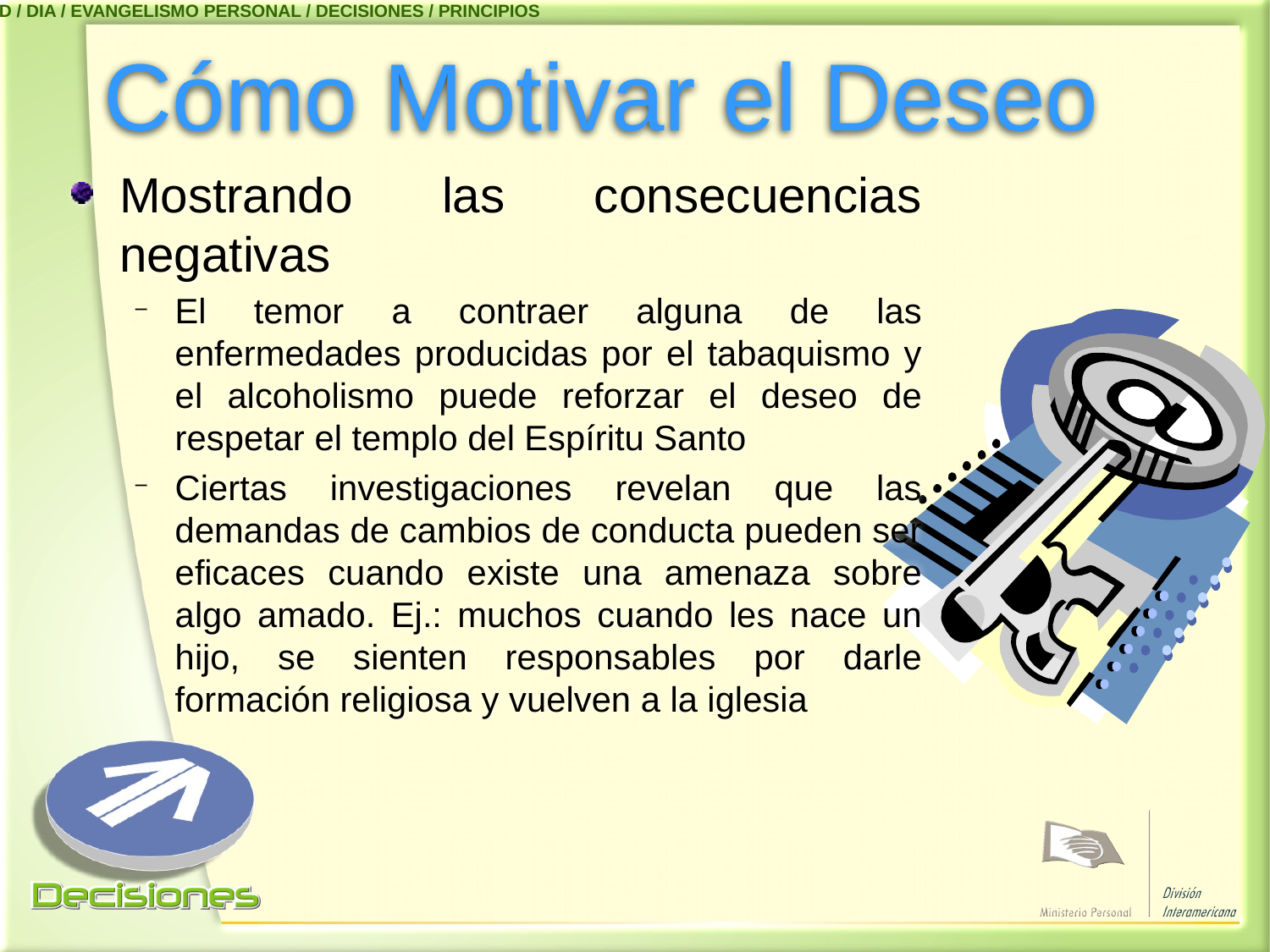

IASD / DIA / EVANGELISMO PERSONAL / DECISIONES / PRINCIPIOS
# Cómo Motivar el Deseo
Mostrando las consecuencias negativas
El temor a contraer alguna de las enfermedades producidas por el tabaquismo y el alcoholismo puede reforzar el deseo de respetar el templo del Espíritu Santo
Ciertas investigaciones revelan que las demandas de cambios de conducta pueden ser eficaces cuando existe una amenaza sobre algo amado. Ej.: muchos cuando les nace un hijo, se sienten responsables por darle formación religiosa y vuelven a la iglesia